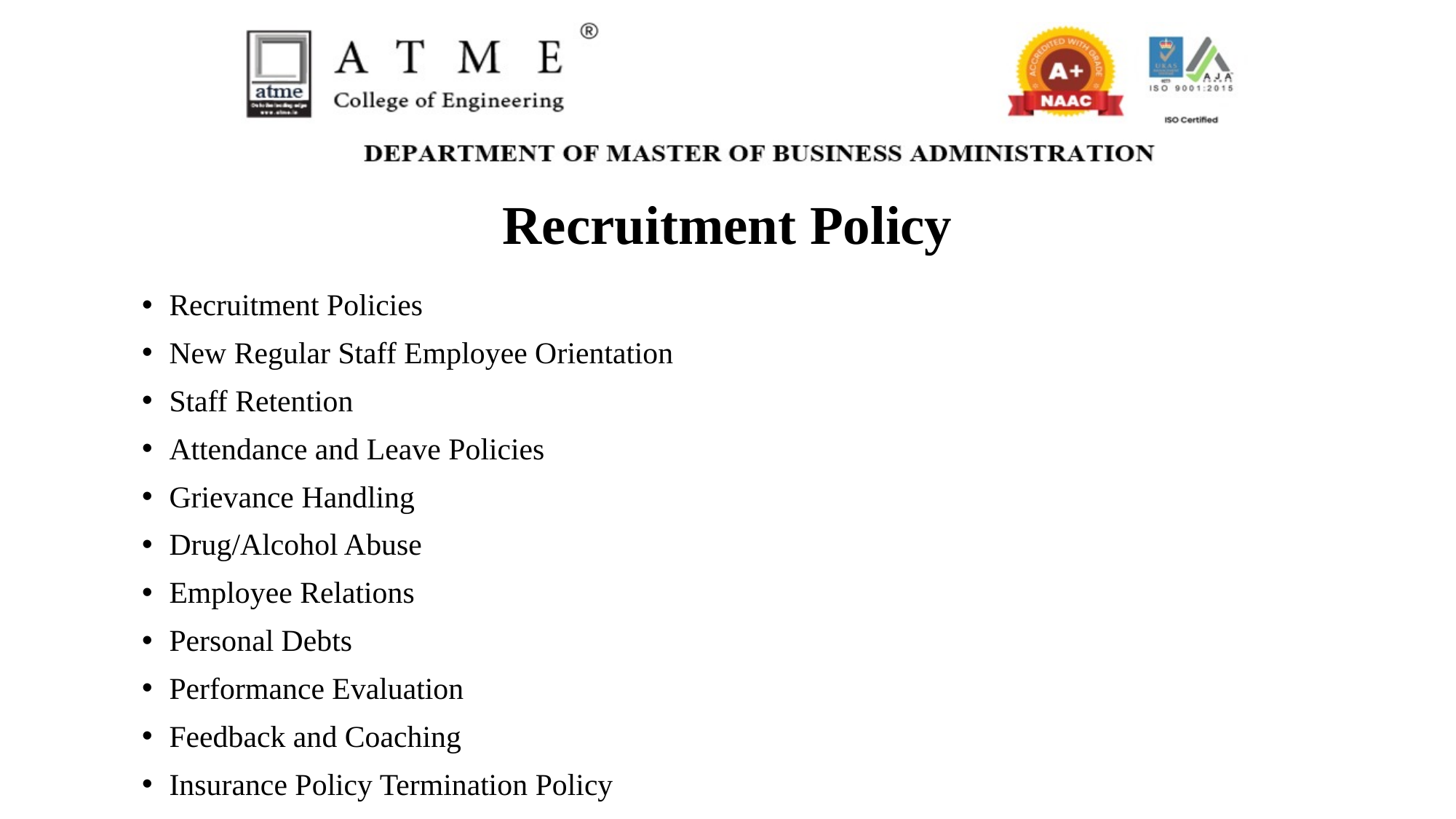

# Recruitment Policy
Recruitment Policies
New Regular Staff Employee Orientation
Staff Retention
Attendance and Leave Policies
Grievance Handling
Drug/Alcohol Abuse
Employee Relations
Personal Debts
Performance Evaluation
Feedback and Coaching
Insurance Policy Termination Policy